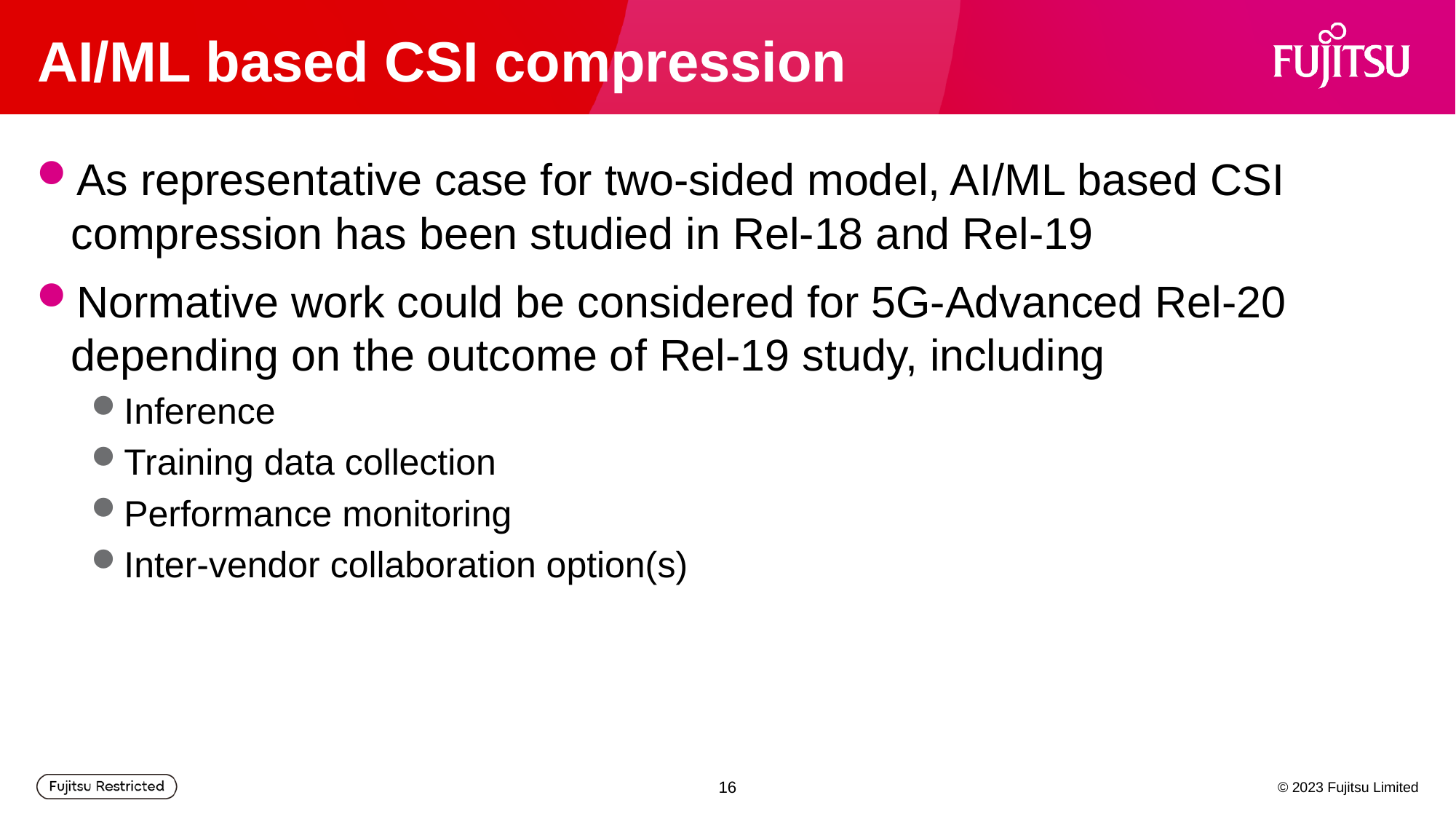

# AI/ML based CSI compression
As representative case for two-sided model, AI/ML based CSI compression has been studied in Rel-18 and Rel-19
Normative work could be considered for 5G-Advanced Rel-20 depending on the outcome of Rel-19 study, including
Inference
Training data collection
Performance monitoring
Inter-vendor collaboration option(s)

16
© 2023 Fujitsu Limited